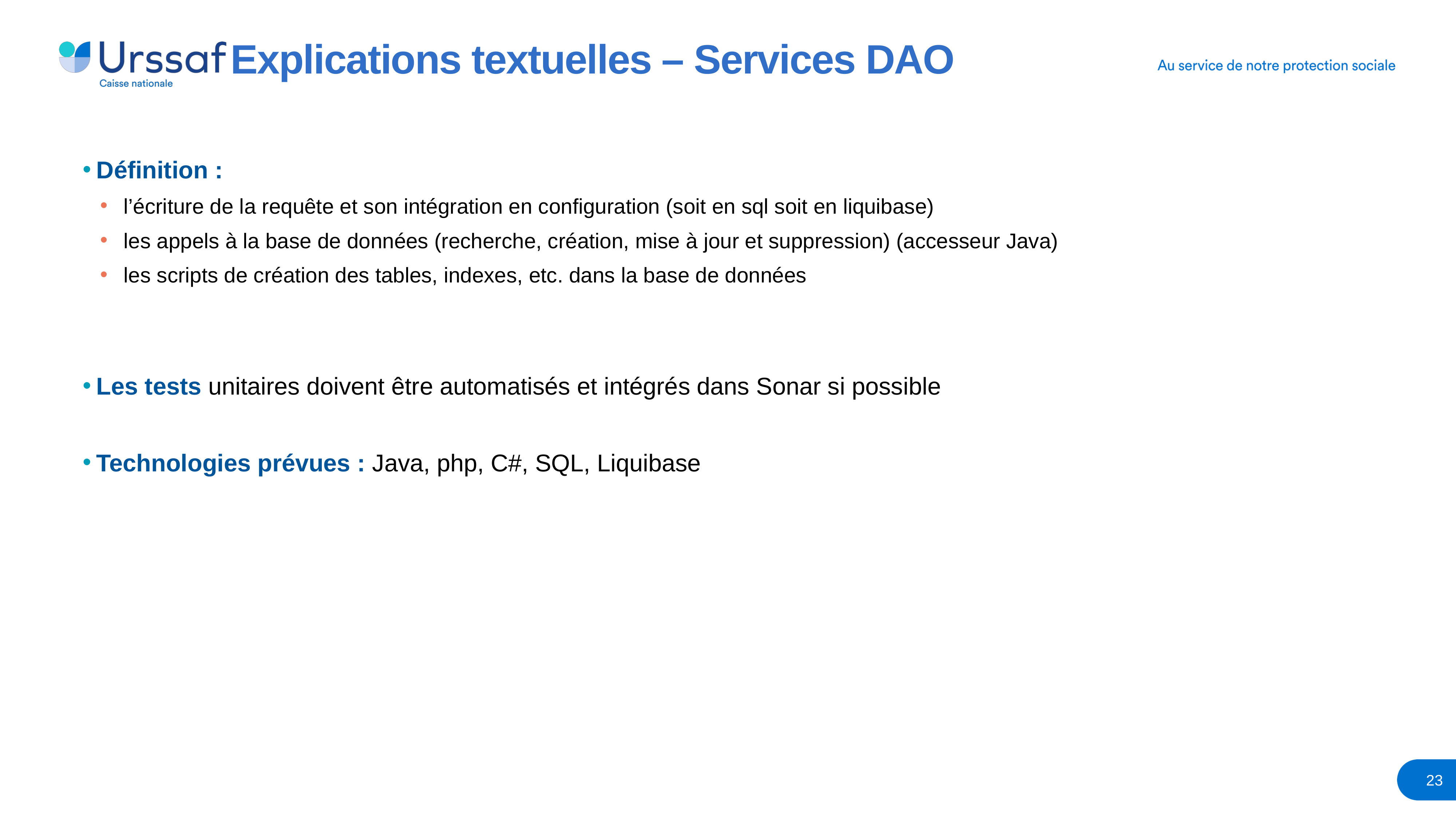

# Explications textuelles – Services DAO
Définition :
l’écriture de la requête et son intégration en configuration (soit en sql soit en liquibase)
les appels à la base de données (recherche, création, mise à jour et suppression) (accesseur Java)
les scripts de création des tables, indexes, etc. dans la base de données

Les tests unitaires doivent être automatisés et intégrés dans Sonar si possible

Technologies prévues : Java, php, C#, SQL, Liquibase